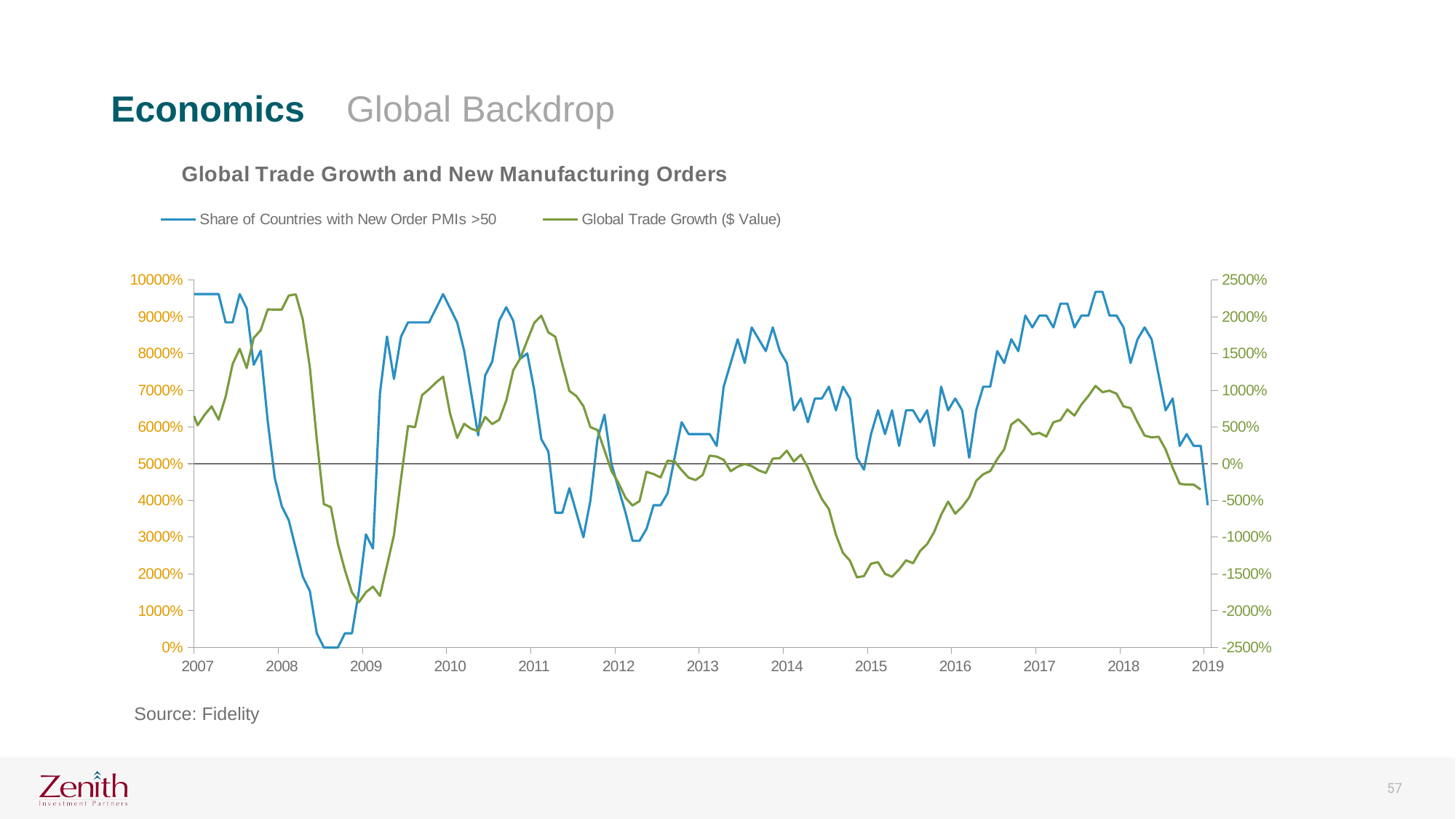

### Chart

| Category | Share of Countries with New Order PMIs >50 |  | Global Trade Growth ($ Value) |
|---|---|---|---|
| 35826 | None | 50.0 | None |
| 35854 | 83.33333333333334 | 50.0 | None |
| 35885 | 100.0 | 50.0 | None |
| 35915 | 87.5 | 50.0 | None |
| 35946 | 77.77777777777779 | 50.0 | None |
| 35976 | 72.72727272727273 | 50.0 | None |
| 36007 | 70.0 | 50.0 | None |
| 36038 | 80.0 | 50.0 | None |
| 36068 | 72.72727272727273 | 50.0 | None |
| 36099 | 27.27272727272727 | 50.0 | None |
| 36129 | 18.181818181818183 | 50.0 | None |
| 36160 | 41.66666666666667 | 50.0 | None |
| 36191 | 50.0 | 50.0 | None |
| 36219 | 66.66666666666666 | 50.0 | None |
| 36250 | 69.23076923076923 | 50.0 | None |
| 36280 | 83.33333333333334 | 50.0 | None |
| 36311 | 69.23076923076923 | 50.0 | None |
| 36341 | 85.71428571428571 | 50.0 | -4.35 |
| 36372 | 100.0 | 50.0 | -3.35 |
| 36403 | 100.0 | 50.0 | -1.16 |
| 36433 | 100.0 | 50.0 | -1.63 |
| 36464 | 100.0 | 50.0 | -1.49 |
| 36494 | 100.0 | 50.0 | -1.05 |
| 36525 | 93.33333333333333 | 50.0 | -0.33 |
| 36556 | 100.0 | 50.0 | -2.14 |
| 36585 | 100.0 | 50.0 | -1.5 |
| 36616 | 100.0 | 50.0 | -1.03 |
| 36646 | 100.0 | 50.0 | -0.87 |
| 36677 | 93.33333333333333 | 50.0 | -2.74 |
| 36707 | 87.5 | 50.0 | 0.26 |
| 36738 | 100.0 | 50.0 | -0.49 |
| 36769 | 93.33333333333333 | 50.0 | -2.97 |
| 36799 | 87.5 | 50.0 | -4.58 |
| 36830 | 86.66666666666667 | 50.0 | -6.91 |
| 36860 | 86.66666666666667 | 50.0 | -6.03 |
| 36891 | 81.25 | 50.0 | -5.2 |
| 36922 | 80.0 | 50.0 | -2.11 |
| 36950 | 73.33333333333333 | 50.0 | -1.75 |
| 36981 | 56.25 | 50.0 | -2.63 |
| 37011 | 33.33333333333333 | 50.0 | -3.16 |
| 37042 | 25.0 | 50.0 | -2.09 |
| 37072 | 41.17647058823529 | 50.0 | -6.13 |
| 37103 | 41.17647058823529 | 50.0 | -6.29 |
| 37134 | 47.05882352941176 | 50.0 | -3.84 |
| 37164 | 41.17647058823529 | 50.0 | -3.14 |
| 37195 | 27.77777777777778 | 50.0 | -3.94 |
| 37225 | 27.77777777777778 | 50.0 | -5.14 |
| 37256 | 38.88888888888889 | 50.0 | -6.37 |
| 37287 | 55.55555555555556 | 50.0 | -7.02 |
| 37315 | 72.22222222222221 | 50.0 | -6.98 |
| 37346 | 77.77777777777779 | 50.0 | -4.47 |
| 37376 | 94.44444444444444 | 50.0 | -2.24 |
| 37407 | 94.44444444444444 | 50.0 | 0.28 |
| 37437 | 94.44444444444444 | 50.0 | 2.98 |
| 37468 | 94.44444444444444 | 50.0 | 5.16 |
| 37499 | 89.47368421052632 | 50.0 | 2.87 |
| 37529 | 78.94736842105263 | 50.0 | 3.14 |
| 37560 | 63.1578947368421 | 50.0 | 5.09 |
| 37590 | 68.42105263157895 | 50.0 | 6.92 |
| 37621 | 52.63157894736842 | 50.0 | 8.87 |
| 37652 | 60.0 | 50.0 | 12.68 |
| 37680 | 65.0 | 50.0 | 14.71 |
| 37711 | 40.0 | 50.0 | 13.27 |
| 37741 | 40.0 | 50.0 | 10.63 |
| 37772 | 45.0 | 50.0 | 11.66 |
| 37802 | 60.0 | 50.0 | 10.29 |
| 37833 | 70.0 | 50.0 | 7.66 |
| 37864 | 75.0 | 50.0 | 7.32 |
| 37894 | 85.0 | 50.0 | 7.58 |
| 37925 | 95.0 | 50.0 | 10.03 |
| 37955 | 90.0 | 50.0 | 10.36 |
| 37986 | 90.0 | 50.0 | 11.46 |
| 38017 | 95.0 | 50.0 | 10.53 |
| 38046 | 100.0 | 50.0 | 9.97 |
| 38077 | 100.0 | 50.0 | 9.22 |
| 38107 | 91.30434782608695 | 50.0 | 10.4 |
| 38138 | 100.0 | 50.0 | 7.93 |
| 38168 | 100.0 | 50.0 | 7.98 |
| 38199 | 91.30434782608695 | 50.0 | 10.28 |
| 38230 | 91.30434782608695 | 50.0 | 11.46 |
| 38260 | 91.30434782608695 | 50.0 | 11.29 |
| 38291 | 91.30434782608695 | 50.0 | 11.15 |
| 38321 | 86.95652173913044 | 50.0 | 12.61 |
| 38352 | 86.95652173913044 | 50.0 | 10.45 |
| 38383 | 95.65217391304348 | 50.0 | 8.38 |
| 38411 | 86.95652173913044 | 50.0 | 7.51 |
| 38442 | 87.5 | 50.0 | 10.16 |
| 38472 | 58.333333333333336 | 50.0 | 9.61 |
| 38503 | 62.5 | 50.0 | 7.81 |
| 38533 | 96.0 | 50.0 | 5.99 |
| 38564 | 92.0 | 50.0 | 5.25 |
| 38595 | 88.0 | 50.0 | 7.05 |
| 38625 | 100.0 | 50.0 | 7.64 |
| 38656 | 92.0 | 50.0 | 4.36 |
| 38686 | 92.0 | 50.0 | 1.19 |
| 38717 | 96.0 | 50.0 | 1.44 |
| 38748 | 92.0 | 50.0 | 3.1 |
| 38776 | 96.15384615384616 | 50.0 | 2.79 |
| 38807 | 88.46153846153845 | 50.0 | 1.34 |
| 38837 | 96.15384615384616 | 50.0 | 3.74 |
| 38868 | 96.15384615384616 | 50.0 | 8.21 |
| 38898 | 92.3076923076923 | 50.0 | 8.24 |
| 38929 | 88.46153846153845 | 50.0 | 8.58 |
| 38960 | 96.15384615384616 | 50.0 | 7.83 |
| 38990 | 100.0 | 50.0 | 6.01 |
| 39021 | 100.0 | 50.0 | 5.38 |
| 39051 | 96.15384615384616 | 50.0 | 7.89 |
| 39082 | 96.15384615384616 | 50.0 | 9.48 |
| 39113 | 100.0 | 50.0 | 5.53 |
| 39141 | 96.15384615384616 | 50.0 | 6.79 |
| 39172 | 96.15384615384616 | 50.0 | 7.89 |
| 39202 | 96.15384615384616 | 50.0 | 7.72 |
| 39233 | 96.15384615384616 | 50.0 | 5.23 |
| 39263 | 96.15384615384616 | 50.0 | 6.64 |
| 39294 | 96.15384615384616 | 50.0 | 7.8 |
| 39325 | 96.15384615384616 | 50.0 | 5.99 |
| 39355 | 88.46153846153845 | 50.0 | 9.11 |
| 39386 | 88.46153846153845 | 50.0 | 13.57 |
| 39416 | 96.15384615384616 | 50.0 | 15.64 |
| 39447 | 92.3076923076923 | 50.0 | 13.02 |
| 39478 | 76.92307692307693 | 50.0 | 17.11 |
| 39507 | 80.76923076923077 | 50.0 | 18.17 |
| 39538 | 61.53846153846154 | 50.0 | 21.0 |
| 39568 | 46.15384615384615 | 50.0 | 20.97 |
| 39599 | 38.46153846153847 | 50.0 | 20.98 |
| 39629 | 34.61538461538461 | 50.0 | 22.88 |
| 39660 | 26.923076923076923 | 50.0 | 23.05 |
| 39691 | 19.230769230769234 | 50.0 | 19.61 |
| 39721 | 15.384615384615385 | 50.0 | 13.16 |
| 39752 | 3.8461538461538463 | 50.0 | 3.26 |
| 39782 | 0.0 | 50.0 | -5.5 |
| 39813 | 0.0 | 50.0 | -5.91 |
| 39844 | 0.0 | 50.0 | -10.89 |
| 39872 | 3.8461538461538463 | 50.0 | -14.47 |
| 39903 | 3.8461538461538463 | 50.0 | -17.5 |
| 39933 | 15.384615384615385 | 50.0 | -18.84 |
| 39964 | 30.76923076923077 | 50.0 | -17.48 |
| 39994 | 26.923076923076923 | 50.0 | -16.72 |
| 40025 | 69.23076923076923 | 50.0 | -17.97 |
| 40056 | 84.61538461538461 | 50.0 | -13.86 |
| 40086 | 73.07692307692307 | 50.0 | -9.69 |
| 40117 | 84.61538461538461 | 50.0 | -2.0 |
| 40147 | 88.46153846153845 | 50.0 | 5.13 |
| 40178 | 88.46153846153845 | 50.0 | 4.97 |
| 40209 | 88.46153846153845 | 50.0 | 9.33 |
| 40237 | 88.46153846153845 | 50.0 | 10.14 |
| 40268 | 92.3076923076923 | 50.0 | 11.06 |
| 40298 | 96.15384615384616 | 50.0 | 11.85 |
| 40329 | 92.3076923076923 | 50.0 | 6.8 |
| 40359 | 88.46153846153845 | 50.0 | 3.5 |
| 40390 | 80.76923076923077 | 50.0 | 5.43 |
| 40421 | 69.23076923076923 | 50.0 | 4.76 |
| 40451 | 57.692307692307686 | 50.0 | 4.42 |
| 40482 | 74.07407407407408 | 50.0 | 6.36 |
| 40512 | 77.77777777777779 | 50.0 | 5.4 |
| 40543 | 88.88888888888889 | 50.0 | 5.98 |
| 40574 | 92.5925925925926 | 50.0 | 8.57 |
| 40602 | 88.88888888888889 | 50.0 | 12.72 |
| 40633 | 78.57142857142857 | 50.0 | 14.34 |
| 40663 | 80.0 | 50.0 | 16.77 |
| 40694 | 70.0 | 50.0 | 19.18 |
| 40724 | 56.666666666666664 | 50.0 | 20.14 |
| 40755 | 53.333333333333336 | 50.0 | 17.87 |
| 40786 | 36.666666666666664 | 50.0 | 17.27 |
| 40816 | 36.666666666666664 | 50.0 | 13.51 |
| 40847 | 43.333333333333336 | 50.0 | 9.91 |
| 40877 | 36.666666666666664 | 50.0 | 9.2 |
| 40908 | 30.0 | 50.0 | 7.84 |
| 40939 | 40.0 | 50.0 | 4.98 |
| 40968 | 56.666666666666664 | 50.0 | 4.58 |
| 40999 | 63.33333333333333 | 50.0 | 1.84 |
| 41029 | 50.0 | 50.0 | -1.0 |
| 41060 | 43.333333333333336 | 50.0 | -2.6 |
| 41090 | 36.666666666666664 | 50.0 | -4.63 |
| 41121 | 29.03225806451613 | 50.0 | -5.69 |
| 41152 | 29.03225806451613 | 50.0 | -5.09 |
| 41182 | 32.25806451612903 | 50.0 | -1.1 |
| 41213 | 38.70967741935484 | 50.0 | -1.41 |
| 41243 | 38.70967741935484 | 50.0 | -1.87 |
| 41274 | 41.935483870967744 | 50.0 | 0.41 |
| 41305 | 51.61290322580645 | 50.0 | 0.33 |
| 41333 | 61.29032258064516 | 50.0 | -0.88 |
| 41364 | 58.06451612903226 | 50.0 | -1.9 |
| 41394 | 58.06451612903226 | 50.0 | -2.22 |
| 41425 | 58.06451612903226 | 50.0 | -1.53 |
| 41455 | 58.06451612903226 | 50.0 | 1.1 |
| 41486 | 54.83870967741935 | 50.0 | 0.97 |
| 41517 | 70.96774193548387 | 50.0 | 0.53 |
| 41547 | 77.41935483870968 | 50.0 | -1.01 |
| 41578 | 83.87096774193549 | 50.0 | -0.4 |
| 41608 | 77.41935483870968 | 50.0 | -0.04 |
| 41639 | 87.09677419354838 | 50.0 | -0.33 |
| 41670 | 83.87096774193549 | 50.0 | -0.9 |
| 41698 | 80.64516129032258 | 50.0 | -1.27 |
| 41729 | 87.09677419354838 | 50.0 | 0.69 |
| 41759 | 80.64516129032258 | 50.0 | 0.76 |
| 41790 | 77.41935483870968 | 50.0 | 1.78 |
| 41820 | 64.51612903225806 | 50.0 | 0.3 |
| 41851 | 67.74193548387096 | 50.0 | 1.21 |
| 41882 | 61.29032258064516 | 50.0 | -0.49 |
| 41912 | 67.74193548387096 | 50.0 | -2.82 |
| 41943 | 67.74193548387096 | 50.0 | -4.8 |
| 41973 | 70.96774193548387 | 50.0 | -6.18 |
| 42004 | 64.51612903225806 | 50.0 | -9.66 |
| 42035 | 70.96774193548387 | 50.0 | -12.13 |
| 42063 | 67.74193548387096 | 50.0 | -13.19 |
| 42094 | 51.61290322580645 | 50.0 | -15.46 |
| 42124 | 48.38709677419355 | 50.0 | -15.29 |
| 42155 | 58.06451612903226 | 50.0 | -13.6 |
| 42185 | 64.51612903225806 | 50.0 | -13.4 |
| 42216 | 58.06451612903226 | 50.0 | -14.98 |
| 42247 | 64.51612903225806 | 50.0 | -15.38 |
| 42277 | 54.83870967741935 | 50.0 | -14.38 |
| 42308 | 64.51612903225806 | 50.0 | -13.14 |
| 42338 | 64.51612903225806 | 50.0 | -13.54 |
| 42369 | 61.29032258064516 | 50.0 | -11.88 |
| 42400 | 64.51612903225806 | 50.0 | -10.93 |
| 42429 | 54.83870967741935 | 50.0 | -9.29 |
| 42460 | 70.96774193548387 | 50.0 | -6.94 |
| 42490 | 64.51612903225806 | 50.0 | -5.16 |
| 42521 | 67.74193548387096 | 50.0 | -6.79 |
| 42551 | 64.51612903225806 | 50.0 | -5.86 |
| 42582 | 51.61290322580645 | 50.0 | -4.58 |
| 42613 | 64.51612903225806 | 50.0 | -2.33 |
| 42643 | 70.96774193548387 | 50.0 | -1.43 |
| 42674 | 70.96774193548387 | 50.0 | -1.0 |
| 42704 | 80.64516129032258 | 50.0 | 0.64 |
| 42735 | 77.41935483870968 | 50.0 | 1.96 |
| 42766 | 83.87096774193549 | 50.0 | 5.34 |
| 42794 | 80.64516129032258 | 50.0 | 6.04 |
| 42825 | 90.32258064516128 | 50.0 | 5.12 |
| 42855 | 87.09677419354838 | 50.0 | 3.99 |
| 42886 | 90.32258064516128 | 50.0 | 4.19 |
| 42916 | 90.32258064516128 | 50.0 | 3.7 |
| 42947 | 87.09677419354838 | 50.0 | 5.64 |
| 42978 | 93.54838709677419 | 50.0 | 5.93 |
| 43008 | 93.54838709677419 | 50.0 | 7.38 |
| 43039 | 87.09677419354838 | 50.0 | 6.54 |
| 43069 | 90.32258064516128 | 50.0 | 8.06 |
| 43100 | 90.32258064516128 | 50.0 | 9.23 |
| 43131 | 96.7741935483871 | 50.0 | 10.6 |
| 43159 | 96.7741935483871 | 50.0 | 9.74 |
| 43190 | 90.32258064516128 | 50.0 | 9.94 |
| 43220 | 90.32258064516128 | 50.0 | 9.52 |
| 43251 | 87.09677419354838 | 50.0 | 7.8 |
| 43281 | 77.41935483870968 | 50.0 | 7.57 |
| 43312 | 83.87096774193549 | 50.0 | 5.63 |
| 43343 | 87.09677419354838 | 50.0 | 3.83 |
| 43373 | 83.87096774193549 | 50.0 | 3.58 |
| 43404 | 74.19354838709677 | 50.0 | 3.67 |
| 43434 | 64.51612903225806 | 50.0 | 1.94 |
| 43465 | 67.74193548387096 | 50.0 | -0.55 |
| 43496 | 54.83870967741935 | 50.0 | -2.73 |
| 43524 | 58.06451612903226 | 50.0 | -2.84 |
| 43555 | 54.83870967741935 | 50.0 | -2.85 |
| 43585 | 54.83870967741935 | 50.0 | -3.51 |
| 43616 | 38.7 | 50.0 | None |
Economics    Global Backdrop
Source: Fidelity